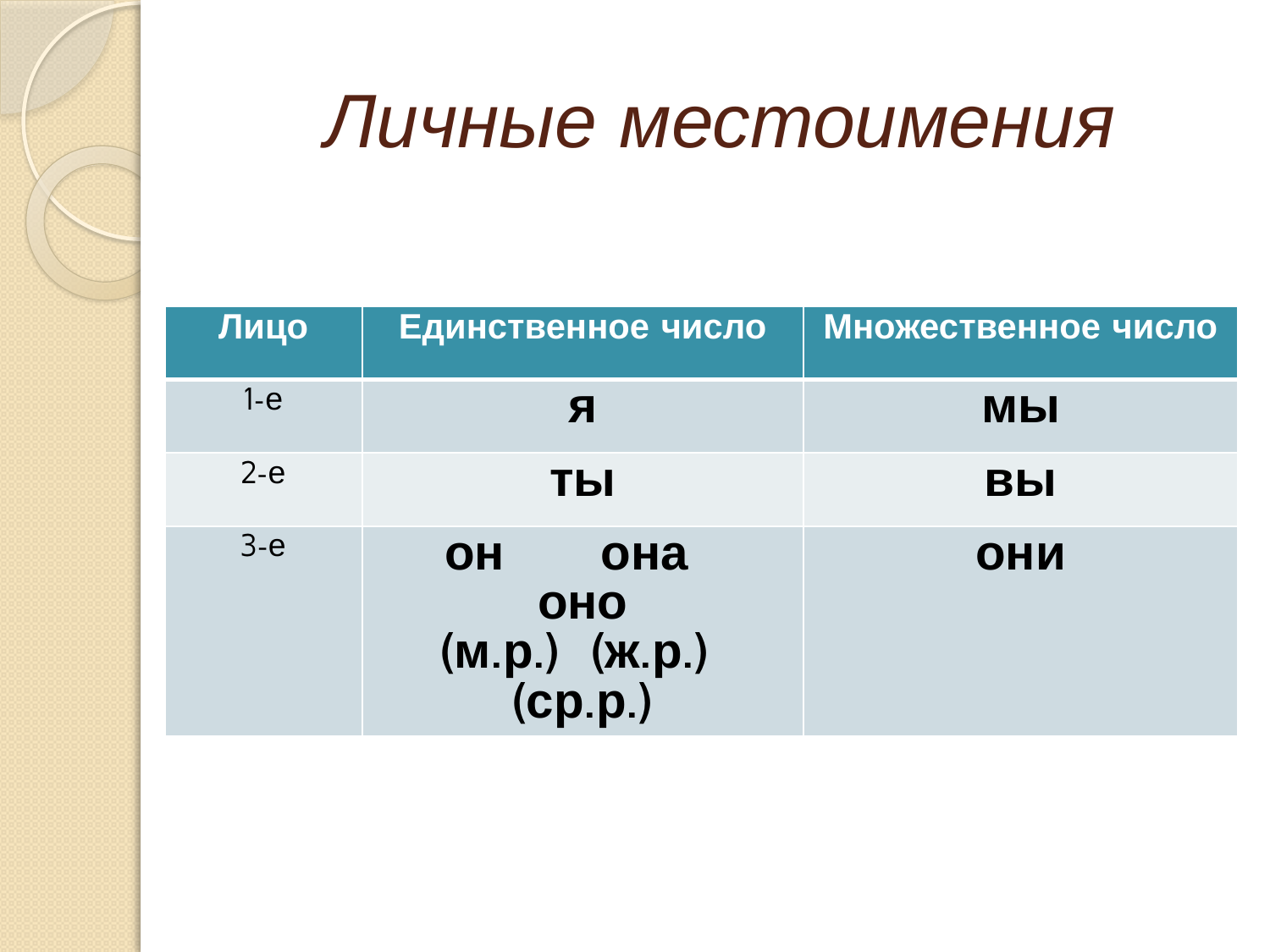

# Личные местоимения
| Лицо | Единственное число | Множественное число |
| --- | --- | --- |
| 1-е | я | мы |
| 2-е | ты | вы |
| 3-е | он она оно (м.р.) (ж.р.) (ср.р.) | они |